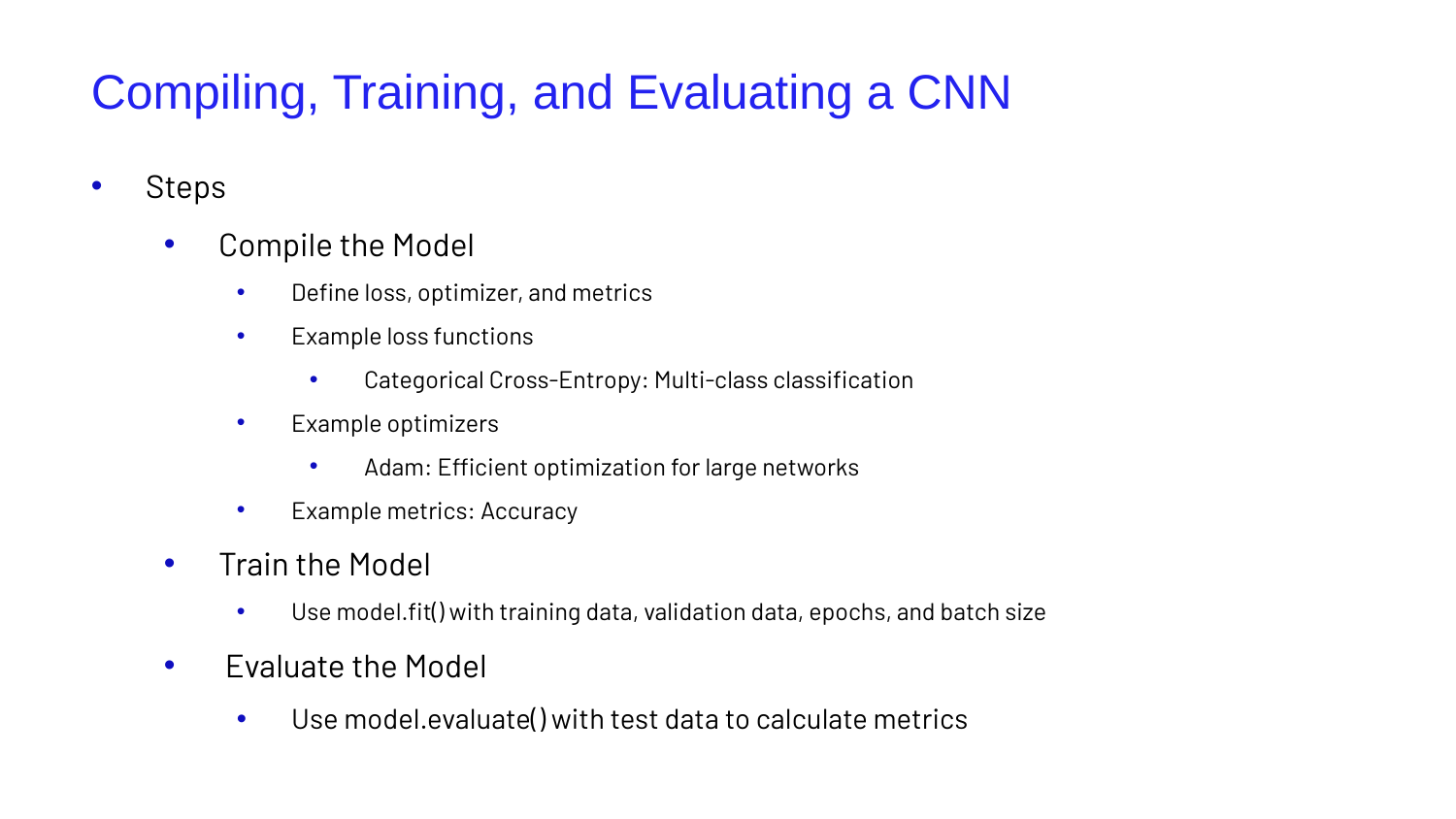

Compiling, Training, and Evaluating a CNN
Steps
Compile the Model
Define loss, optimizer, and metrics
Example loss functions
Categorical Cross-Entropy: Multi-class classification
Example optimizers
Adam: Efficient optimization for large networks
Example metrics: Accuracy
Train the Model
Use model.fit() with training data, validation data, epochs, and batch size
 Evaluate the Model
Use model.evaluate() with test data to calculate metrics